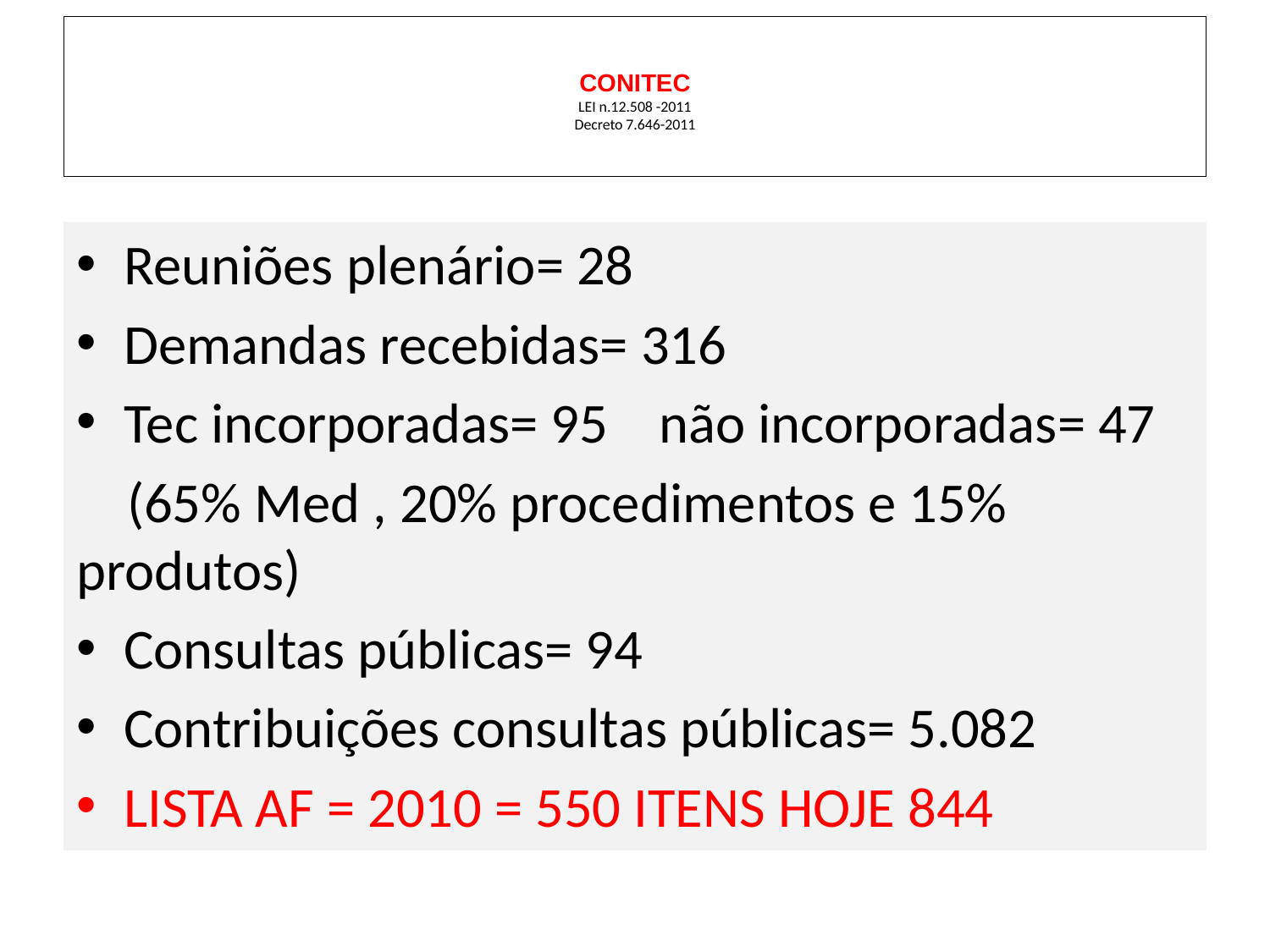

# CONITEC LEI n.12.508 -2011 Decreto 7.646-2011
Reuniões plenário= 28
Demandas recebidas= 316
Tec incorporadas= 95    não incorporadas= 47
    (65% Med , 20% procedimentos e 15% produtos)
Consultas públicas= 94
Contribuições consultas públicas= 5.082
LISTA AF = 2010 = 550 ITENS HOJE 844